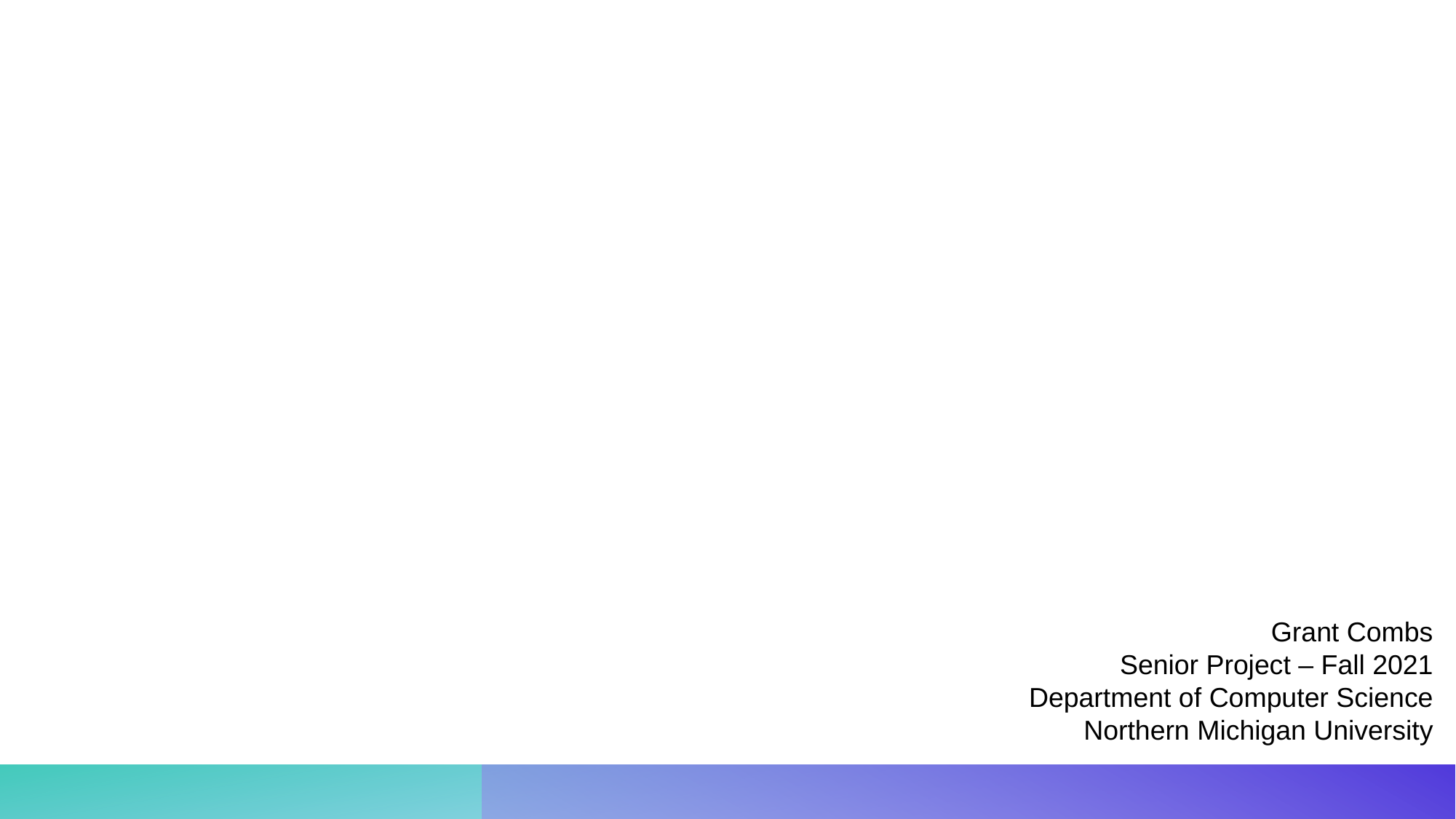

Grant Combs
Senior Project – Fall 2021
Department of Computer Science
Northern Michigan University